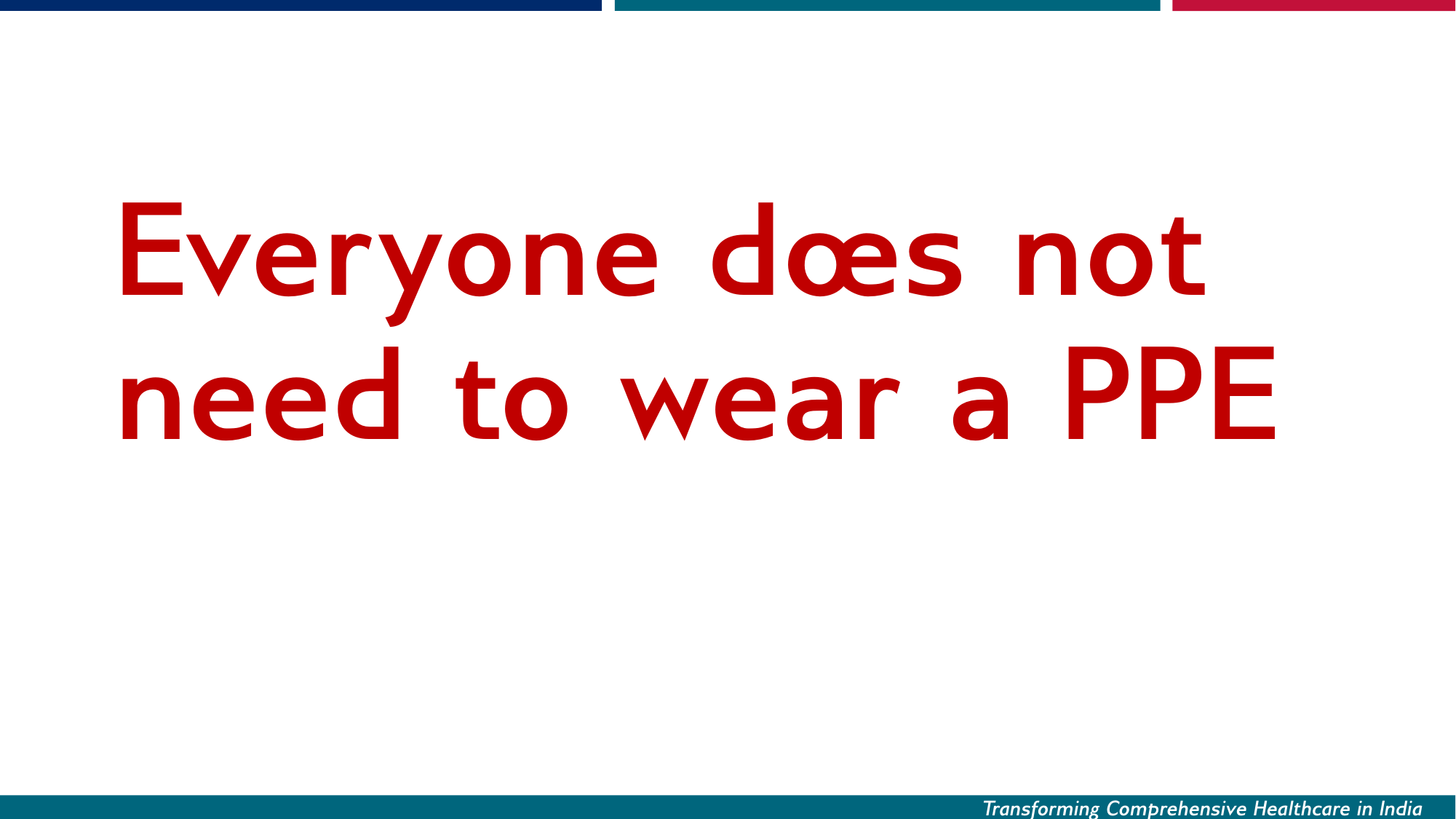

# Everyone does not need to wear a PPE